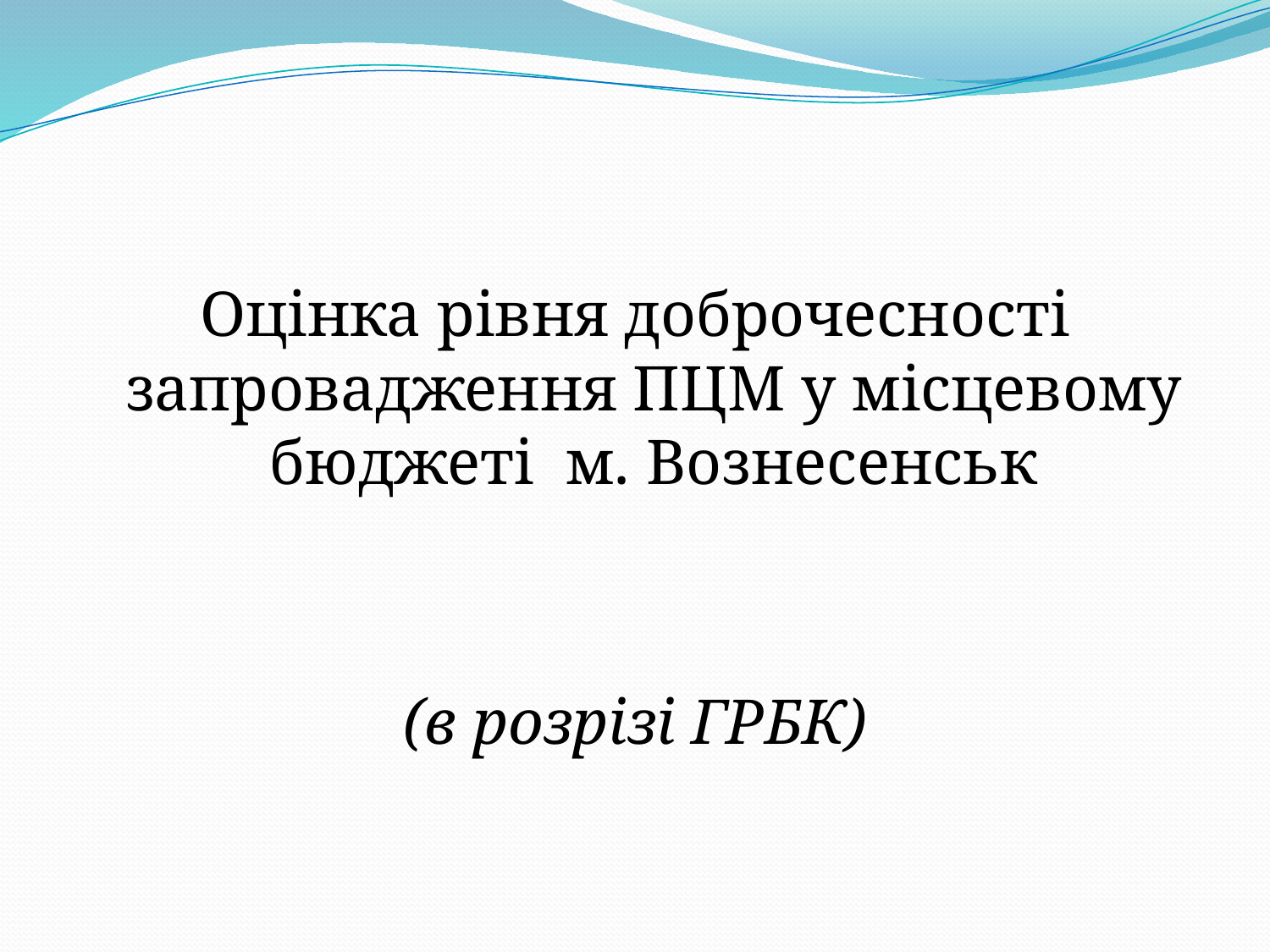

Оцінка рівня доброчесності запровадження ПЦМ у місцевому бюджеті  м. Вознесенськ

(в розрізі ГРБК)